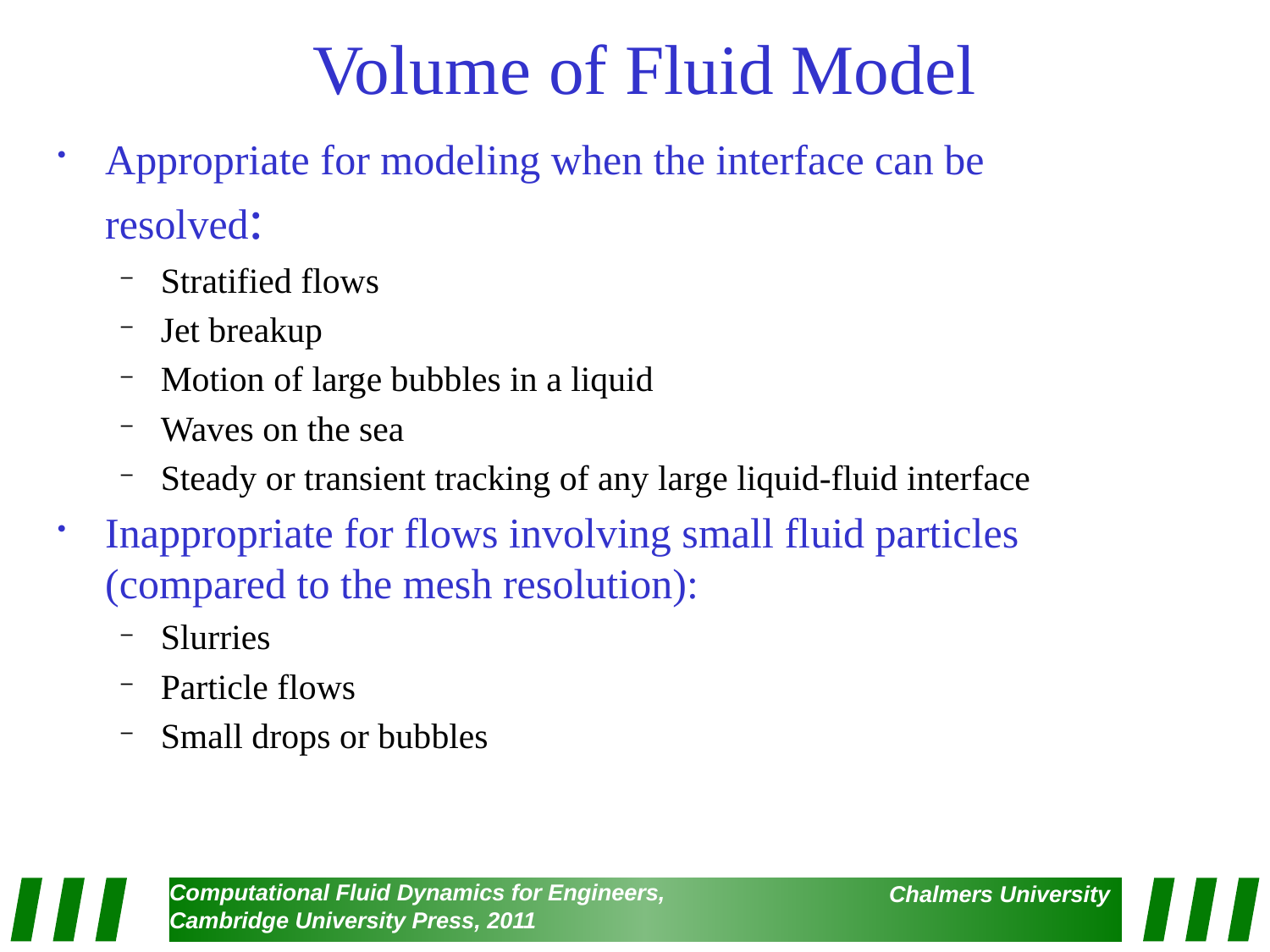

# Volume of Fluid Model
Appropriate for modeling when the interface can be resolved:
Stratified flows
Jet breakup
Motion of large bubbles in a liquid
Waves on the sea
Steady or transient tracking of any large liquid-fluid interface
Inappropriate for flows involving small fluid particles (compared to the mesh resolution):
Slurries
Particle flows
Small drops or bubbles